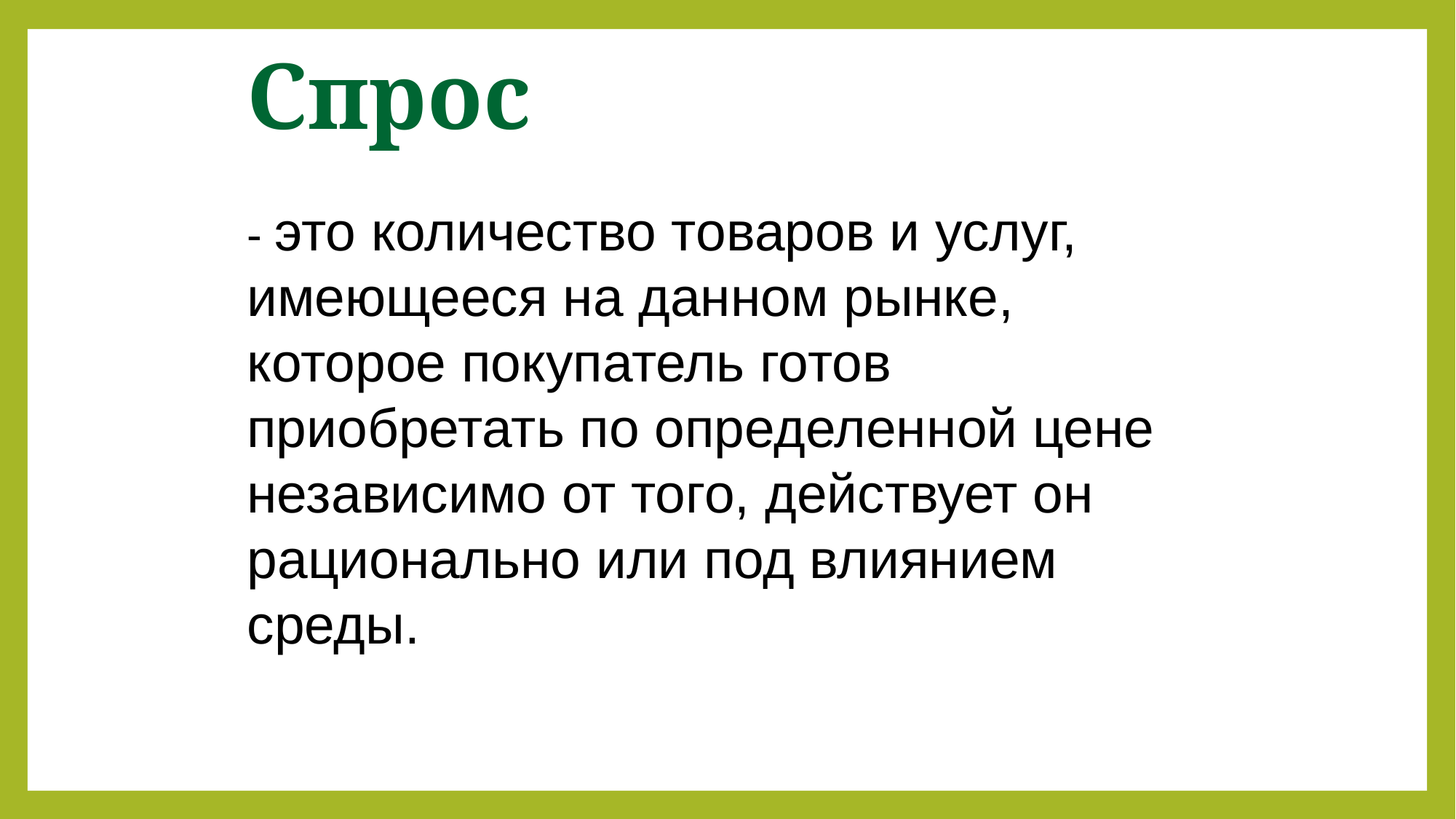

Спрос
- это количество товаров и услуг, имеющееся на данном рынке, которое покупатель готов приобретать по определенной цене независимо от того, действует он рационально или под влиянием среды.